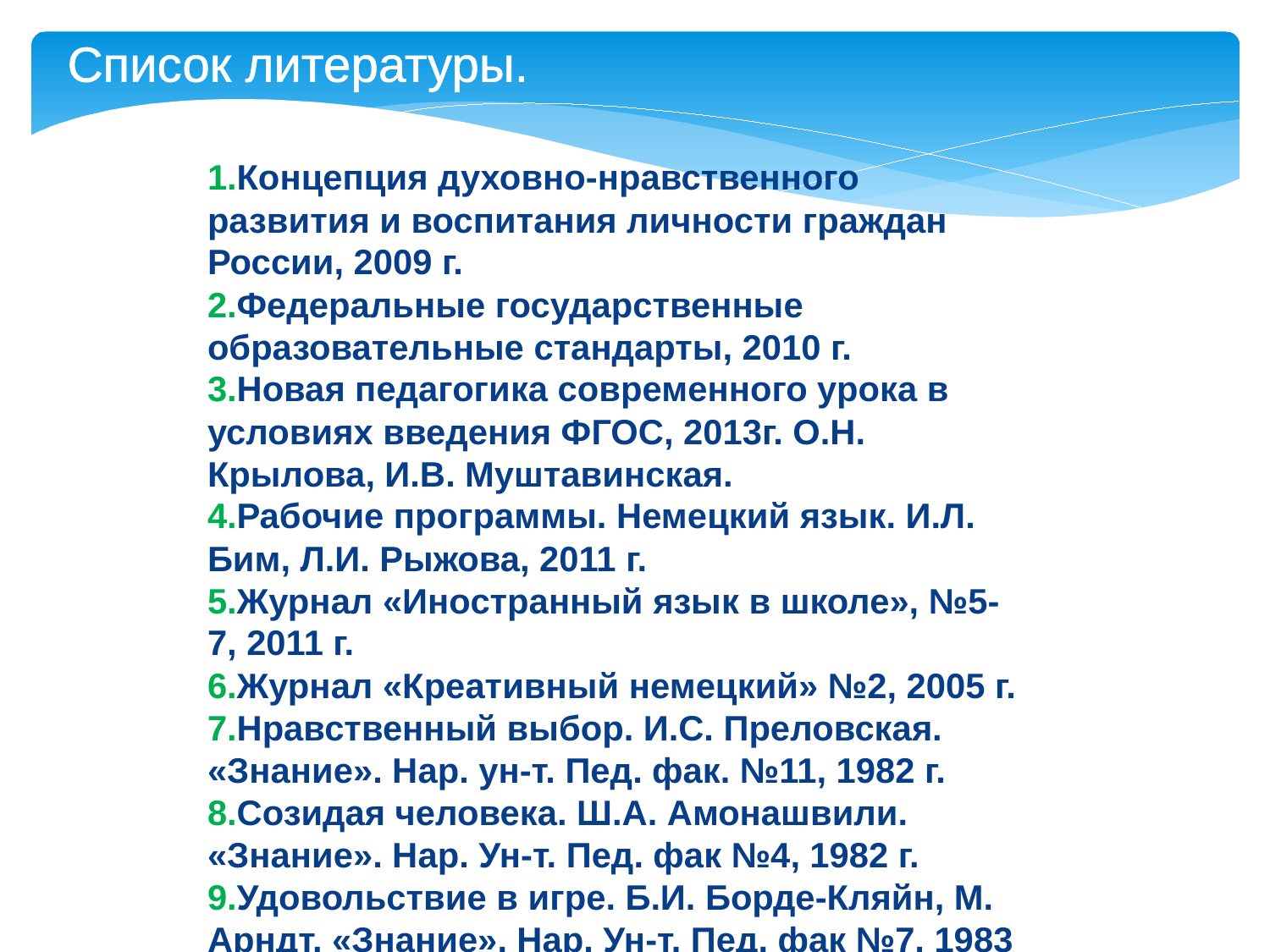

Список литературы.
1.Концепция духовно-нравственного развития и воспитания личности граждан России, 2009 г.
2.Федеральные государственные образовательные стандарты, 2010 г.
3.Новая педагогика современного урока в условиях введения ФГОС, 2013г. О.Н. Крылова, И.В. Муштавинская.
4.Рабочие программы. Немецкий язык. И.Л. Бим, Л.И. Рыжова, 2011 г.
5.Журнал «Иностранный язык в школе», №5-7, 2011 г.
6.Журнал «Креативный немецкий» №2, 2005 г.
7.Нравственный выбор. И.С. Преловская. «Знание». Нар. ун-т. Пед. фак. №11, 1982 г.
8.Созидая человека. Ш.А. Амонашвили. «Знание». Нар. Ун-т. Пед. фак №4, 1982 г.
9.Удовольствие в игре. Б.И. Борде-Кляйн, М. Арндт. «Знание». Нар. Ун-т. Пед. фак №7, 1983 г.